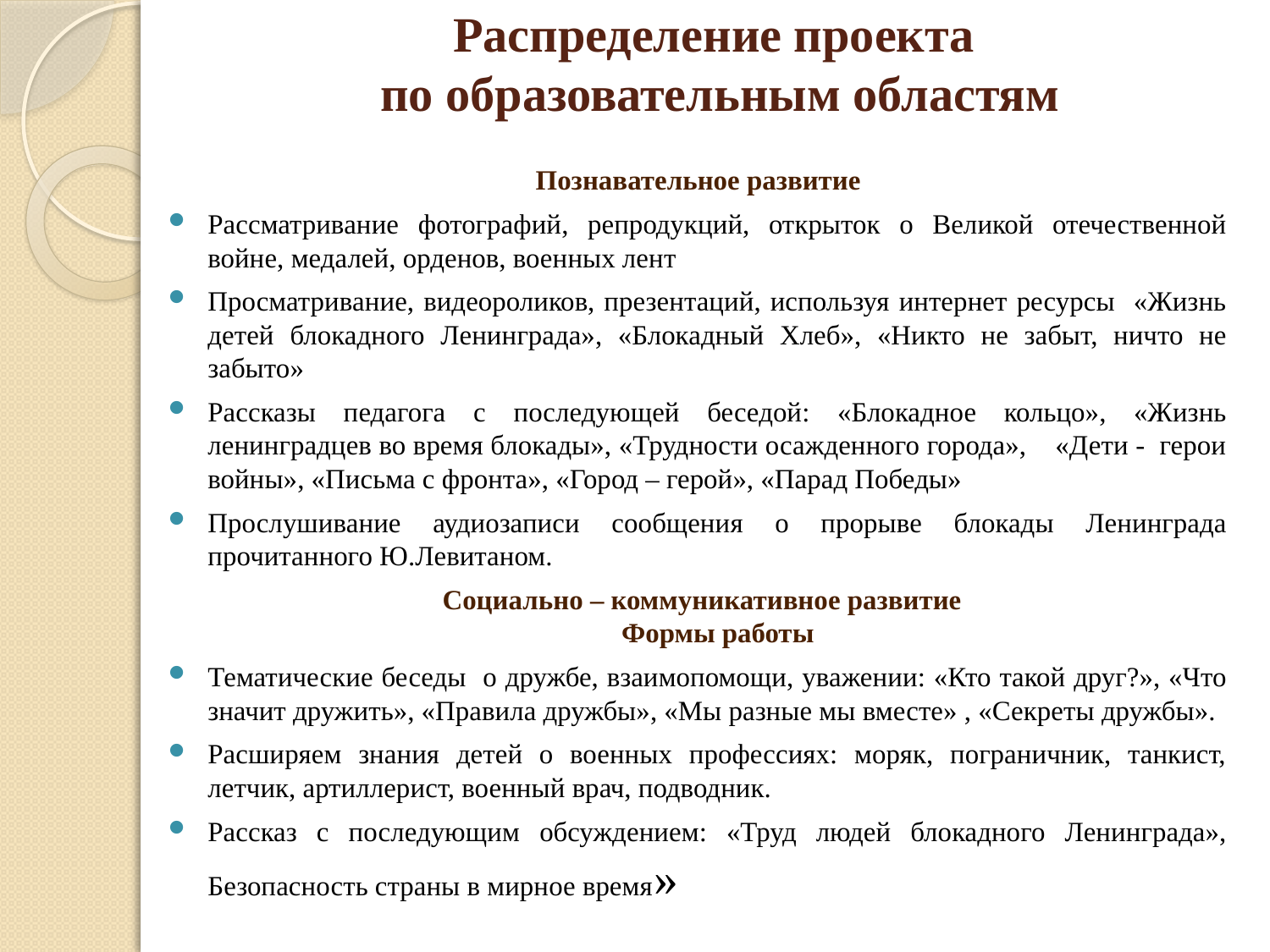

# Распределение проекта по образовательным областям
Познавательное развитие
Рассматривание фотографий, репродукций, открыток о Великой отечественной войне, медалей, орденов, военных лент
Просматривание, видеороликов, презентаций, используя интернет ресурсы  «Жизнь детей блокадного Ленинграда», «Блокадный Хлеб», «Никто не забыт, ничто не забыто»
Рассказы педагога с последующей беседой: «Блокадное кольцо», «Жизнь ленинградцев во время блокады», «Трудности осажденного города»,    «Дети -  герои войны», «Письма с фронта», «Город – герой», «Парад Победы»
Прослушивание аудиозаписи сообщения о прорыве блокады Ленинграда прочитанного Ю.Левитаном.
 Социально – коммуникативное развитие
Формы работы
Тематические беседы  о дружбе, взаимопомощи, уважении: «Кто такой друг?», «Что значит дружить», «Правила дружбы», «Мы разные мы вместе» , «Секреты дружбы».
Расширяем знания детей о военных профессиях: моряк, пограничник, танкист, летчик, артиллерист, военный врач, подводник.
Рассказ с последующим обсуждением: «Труд людей блокадного Ленинграда», Безопасность страны в мирное время»